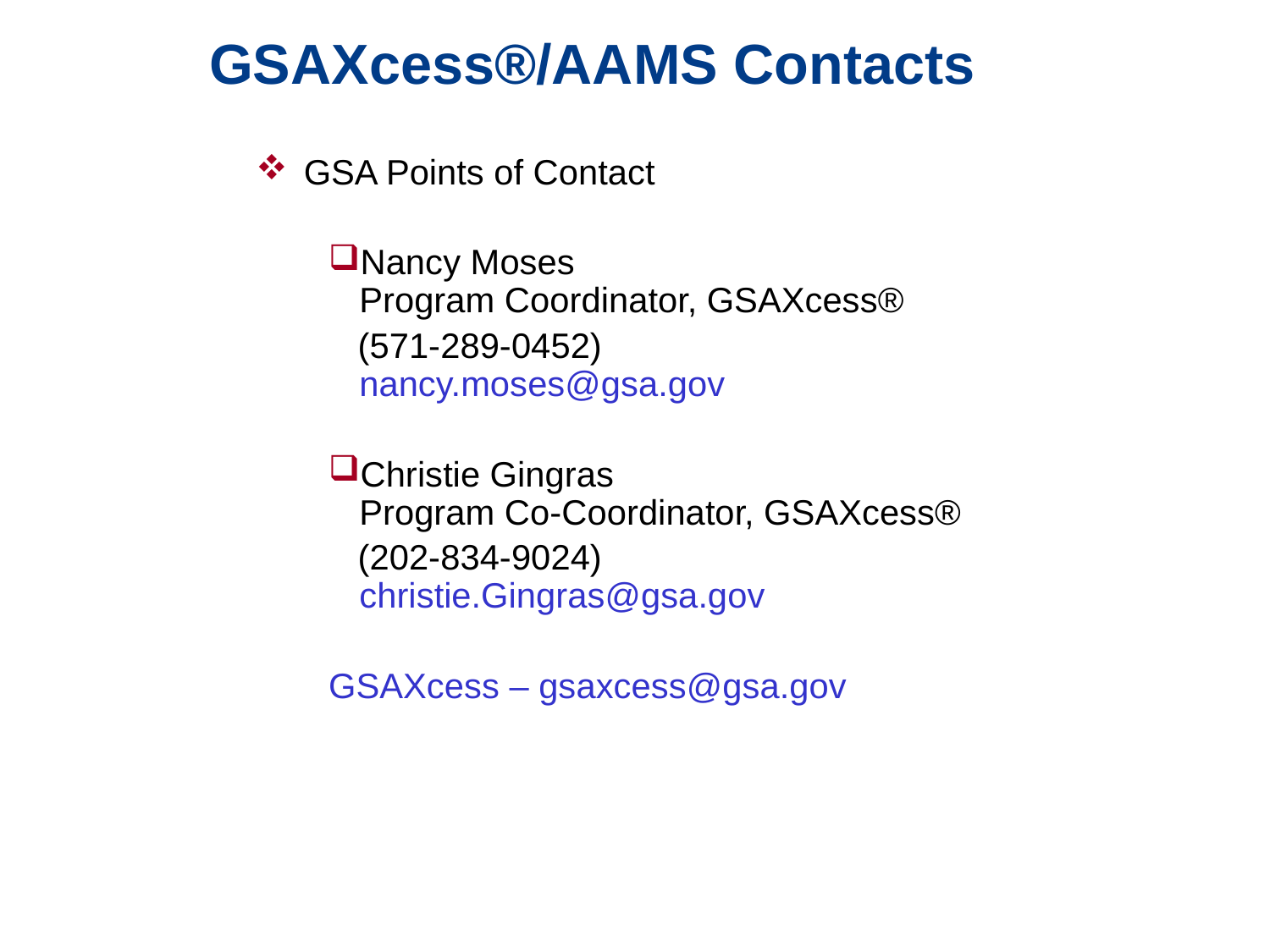

# GSAXcess®/AAMS Contacts
GSA Points of Contact

Nancy Moses
Program Coordinator, GSAXcess®
   (571-289-0452)
nancy.moses@gsa.gov

Christie Gingras
Program Co-Coordinator, GSAXcess®
   (202-834-9024)
christie.Gingras@gsa.gov

GSAXcess – gsaxcess@gsa.gov